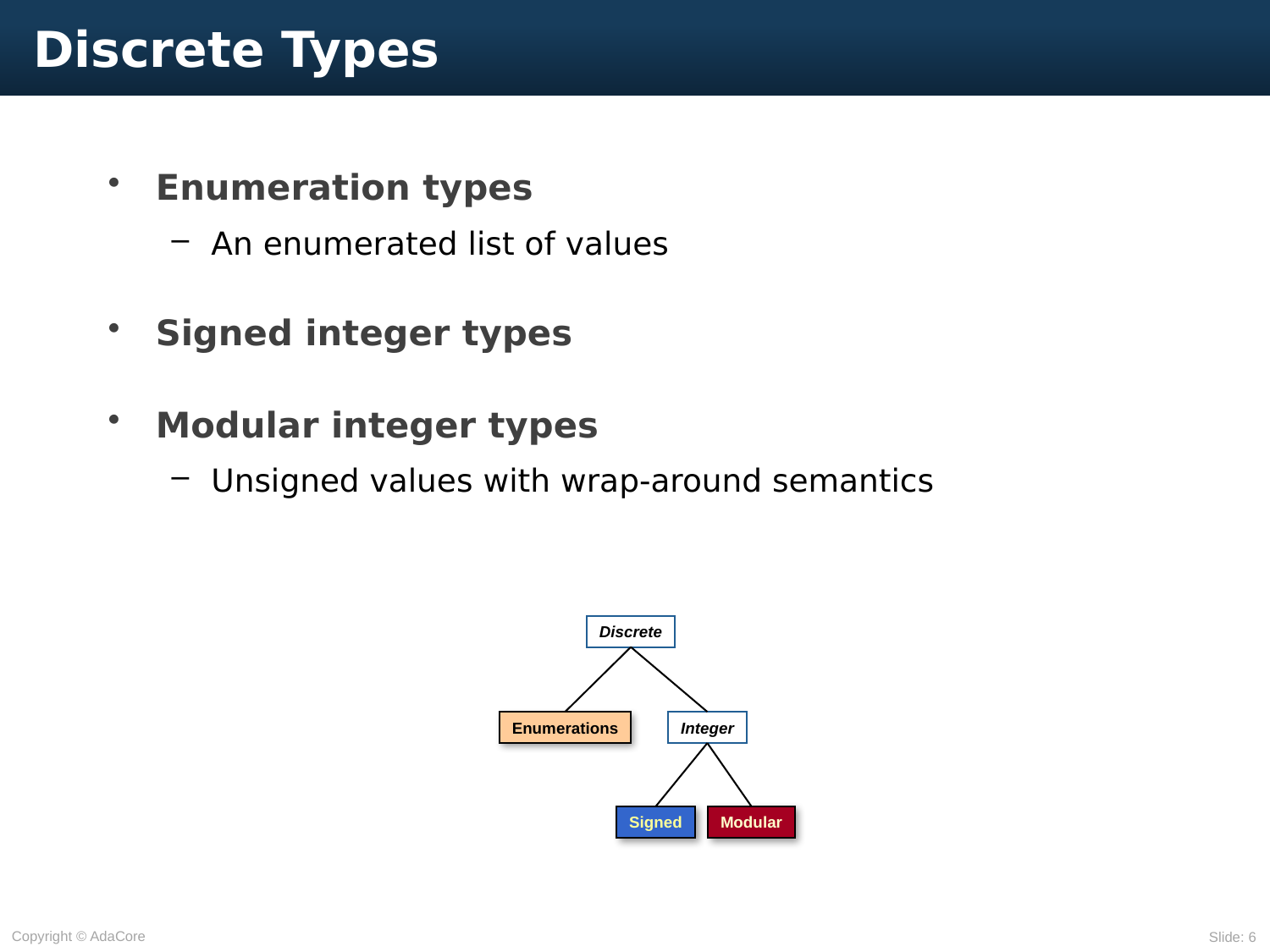

# Discrete Types
Enumeration types
An enumerated list of values
Signed integer types
Modular integer types
Unsigned values with wrap-around semantics
Discrete
Enumerations
Integer
Signed
Modular